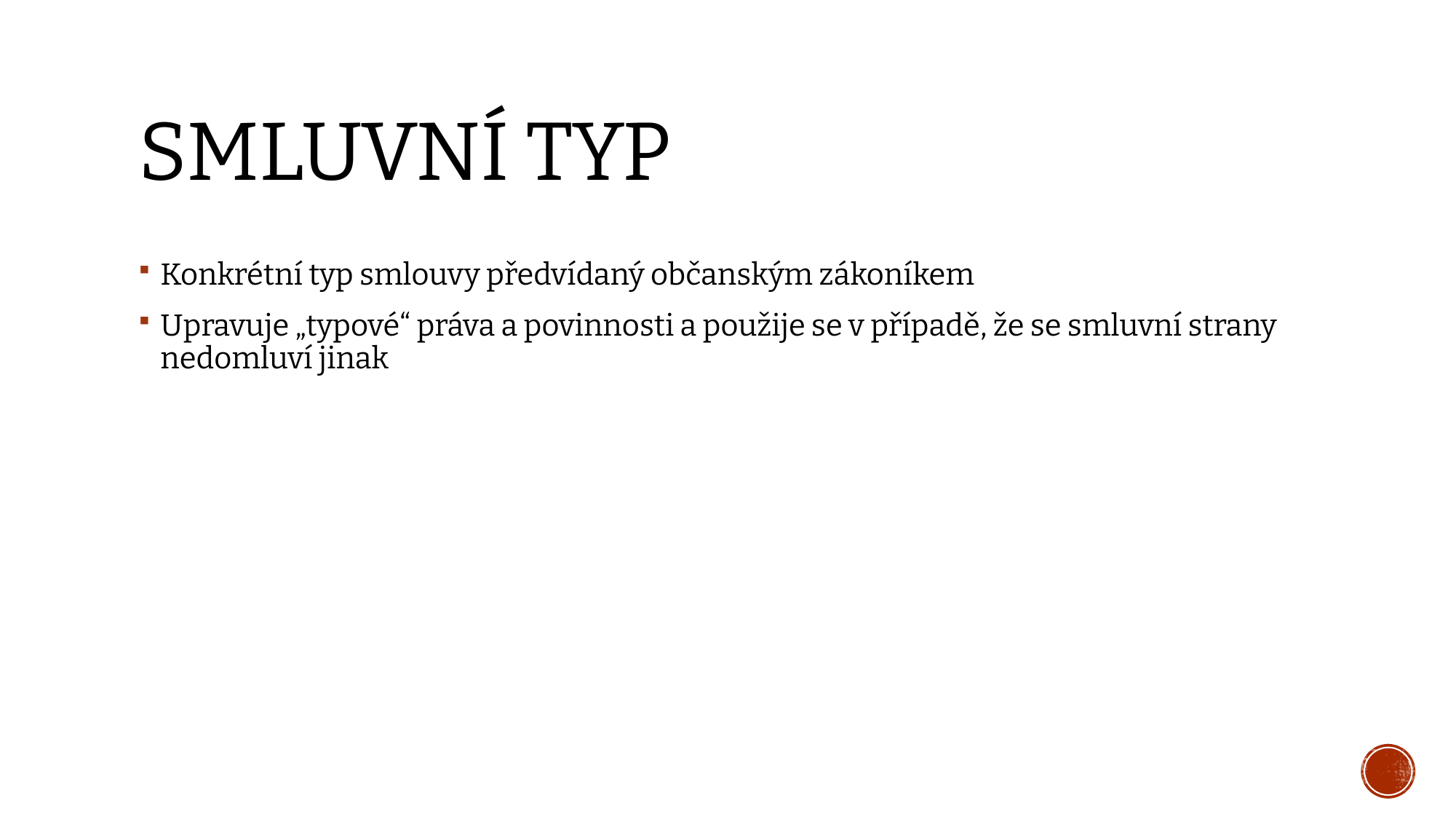

# Smluvní typ
Konkrétní typ smlouvy předvídaný občanským zákoníkem
Upravuje „typové“ práva a povinnosti a použije se v případě, že se smluvní strany nedomluví jinak